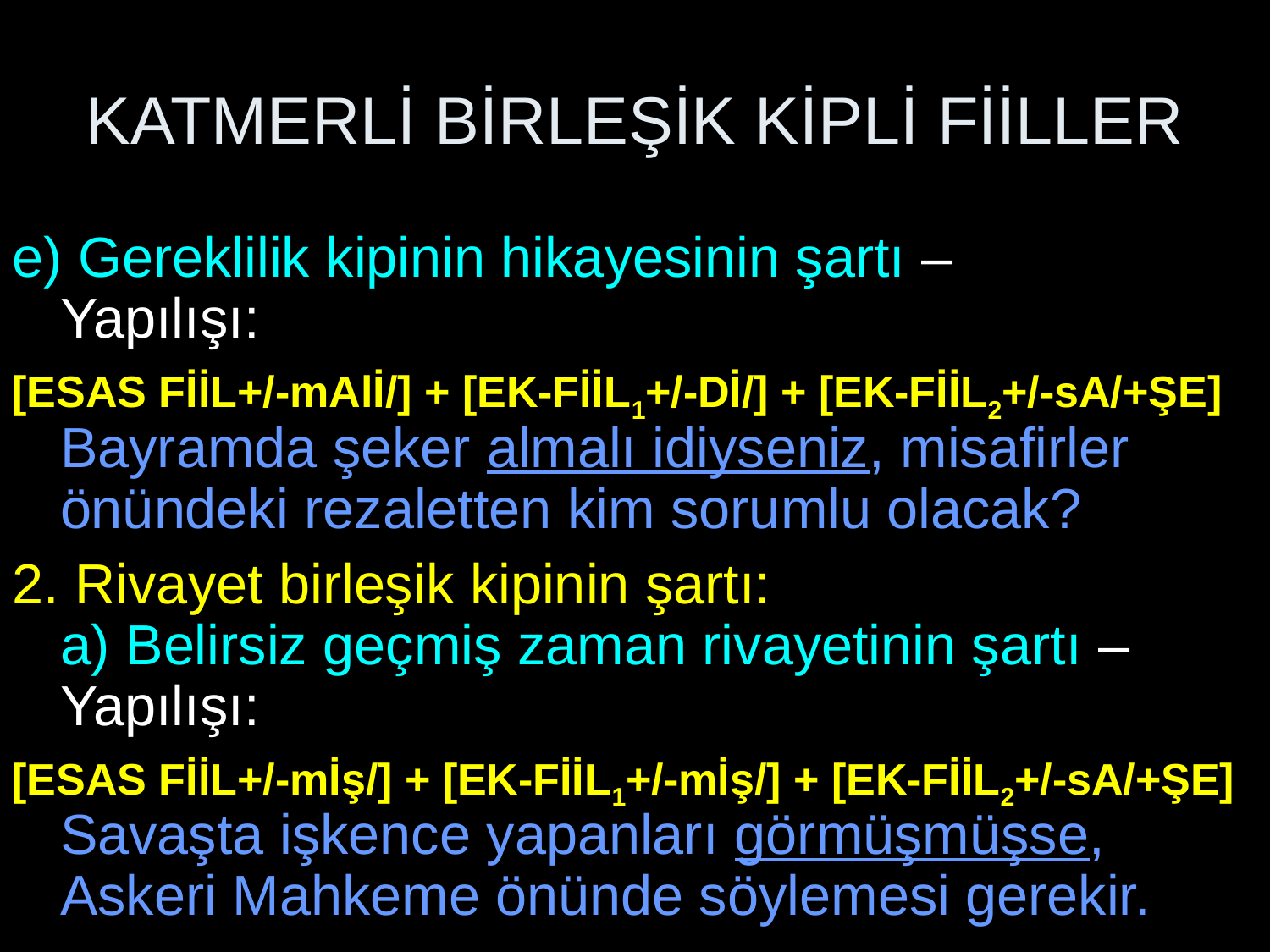

# KATMERLİ BİRLEŞİK KİPLİ FİİLLER
e) Gereklilik kipinin hikayesinin şartı –
Yapılışı:
[ESAS FİİL+/-mAlİ/] + [EK-FİİL1+/-Dİ/] + [EK-FİİL2+/-sA/+ŞE]
Bayramda şeker almalı idiyseniz, misafirler önündeki rezaletten kim sorumlu olacak?
2. Rivayet birleşik kipinin şartı:
a) Belirsiz geçmiş zaman rivayetinin şartı – Yapılışı:
[ESAS FİİL+/-mİş/] + [EK-FİİL1+/-mİş/] + [EK-FİİL2+/-sA/+ŞE]
Savaşta işkence yapanları görmüşmüşse, Askeri Mahkeme önünde söylemesi gerekir.